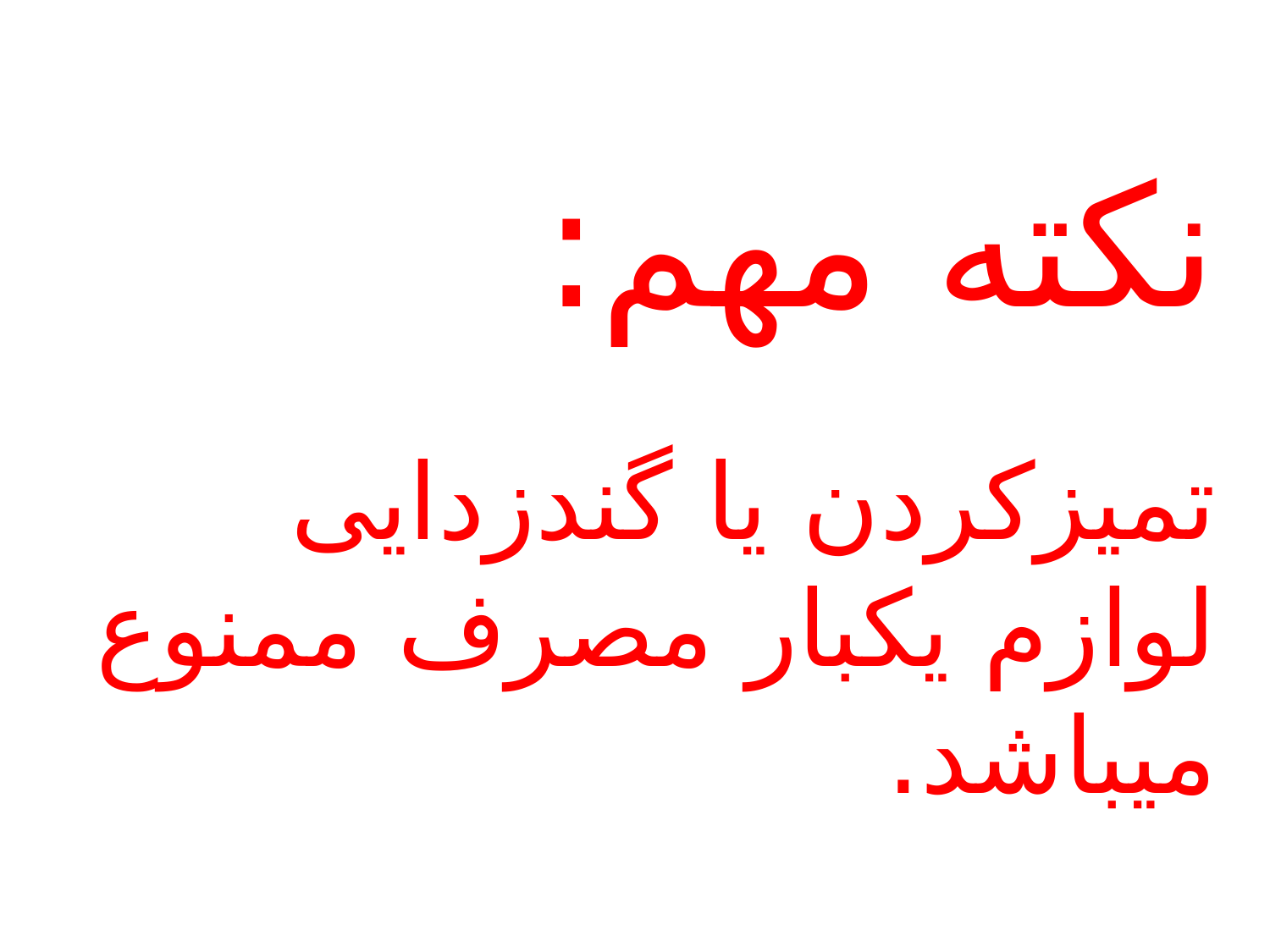

# نکته مهم: تمیزکردن یا گندزدایی لوازم یکبار مصرف ممنوع میباشد.